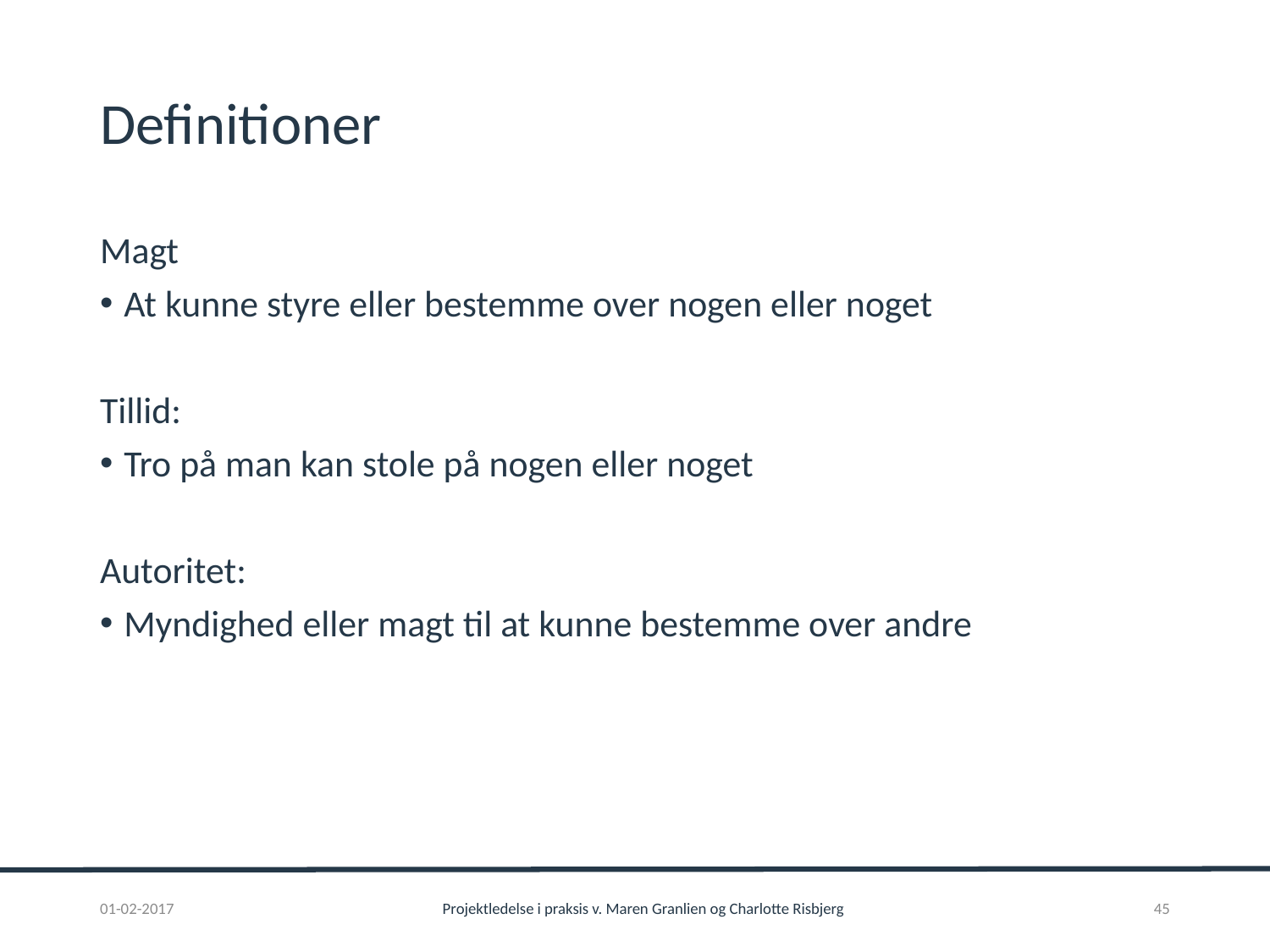

# Definitioner
Magt
At kunne styre eller bestemme over nogen eller noget

Tillid:
Tro på man kan stole på nogen eller noget

Autoritet:
Myndighed eller magt til at kunne bestemme over andre
01-02-2017
Projektledelse i praksis v. Maren Granlien og Charlotte Risbjerg
45